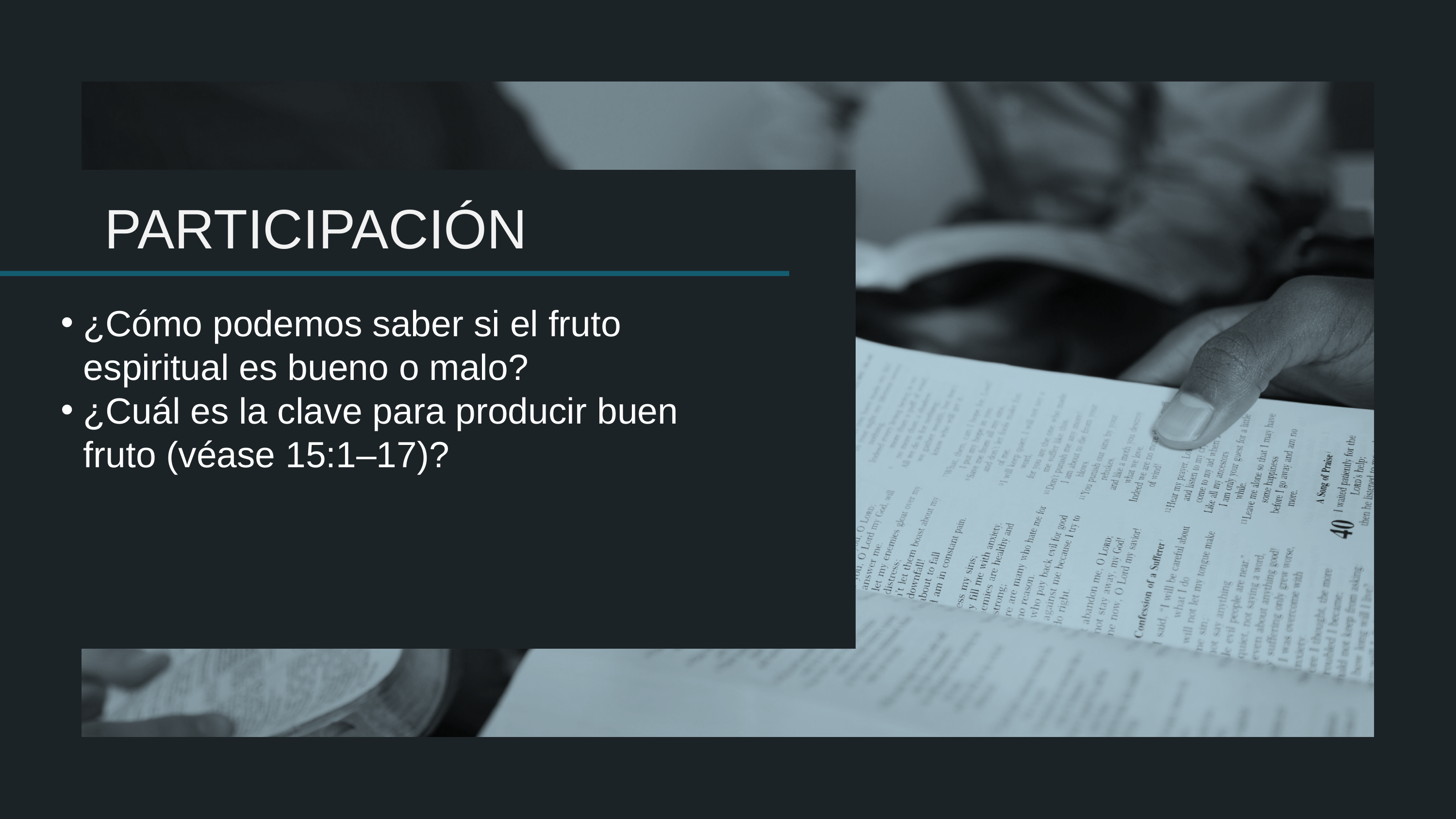

¿Cómo podemos saber si el fruto espiritual es bueno o malo?
¿Cuál es la clave para producir buen fruto (véase 15:1–17)?